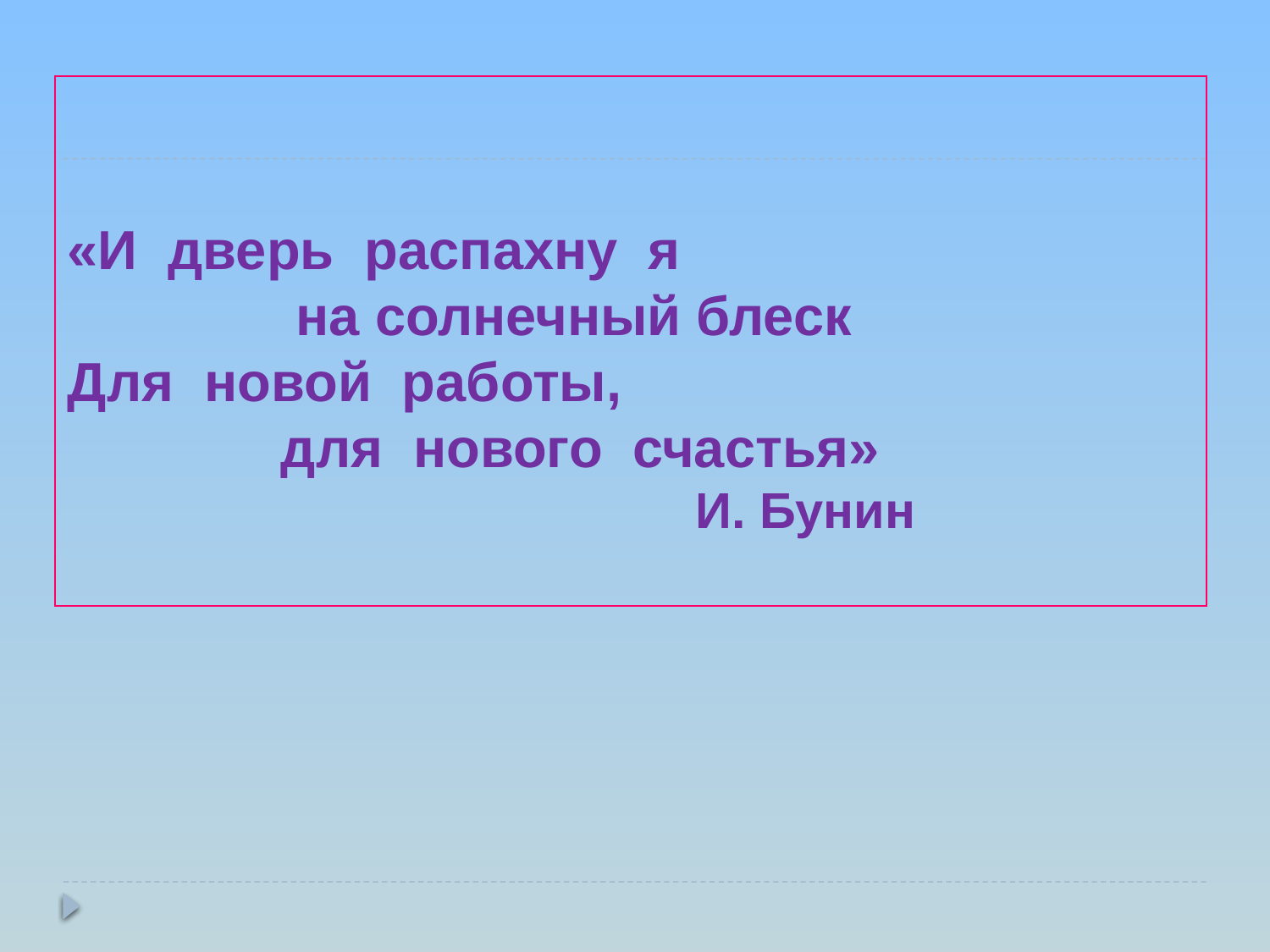

# «И  дверь  распахну  я на солнечный блеск Для  новой  работы, для  нового  счастья» И. Бунин